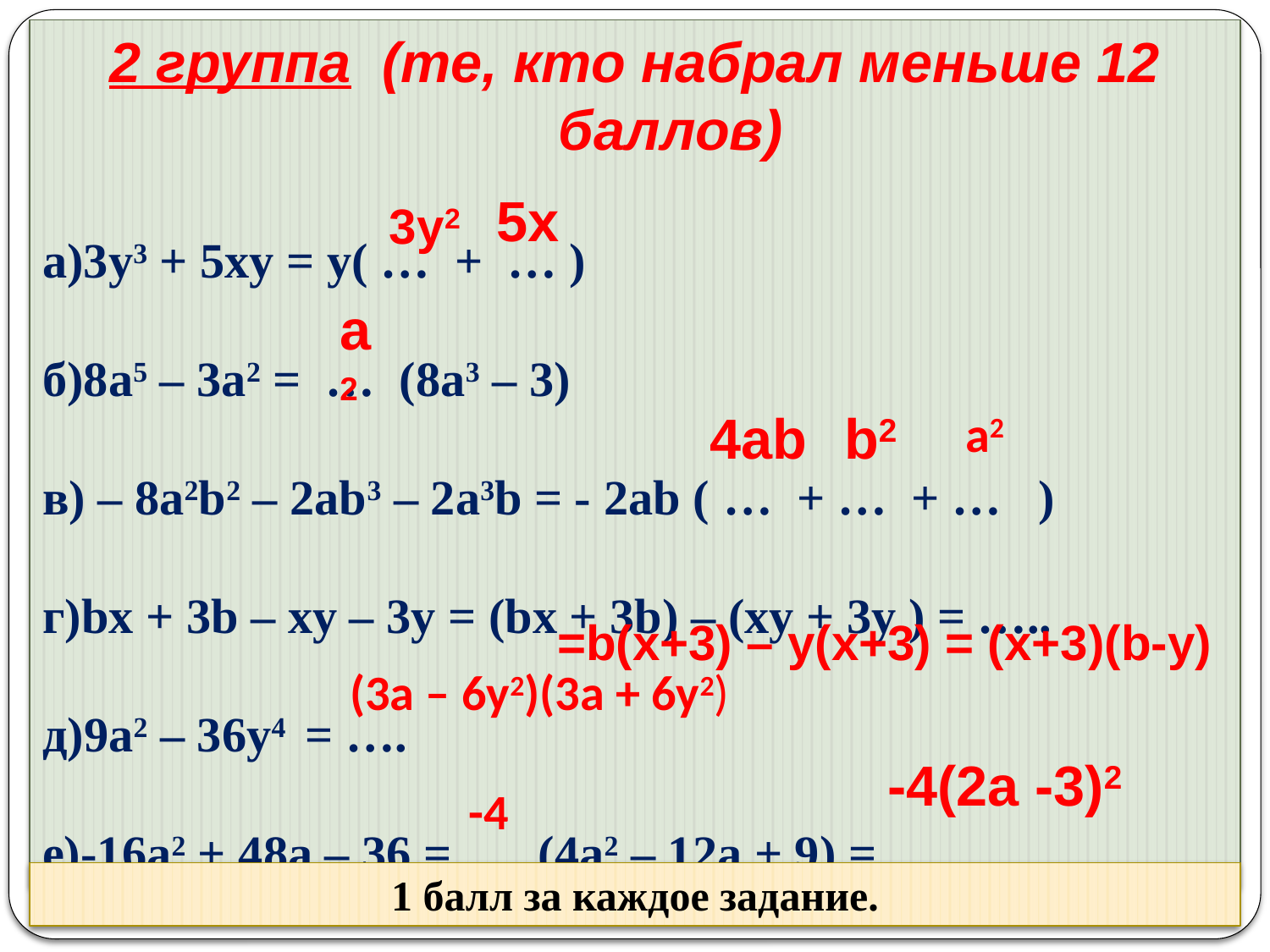

2 группа  (те, кто набрал меньше 12 баллов)

а)3y3 + 5xy = y( …  +  … )

б)8a5 – 3a2 =  …  (8a3 – 3)

в) – 8a2b2 – 2ab3 – 2a3b = - 2ab ( …  + …  + …   )

г)bx + 3b – xy – 3y = (bx + 3b) – (xy + 3y ) = …..

д)9a2 – 36y4  = ….

е)-16a2 + 48a – 36 = …  (4a2 – 12a + 9) = ……
5x
3y2
a2
4ab
b2
a2
=b(x+3) – y(x+3) = (x+3)(b-y)
(3a – 6y2)(3a + 6y2)
-4(2a -3)2
-4
1 балл за каждое задание.